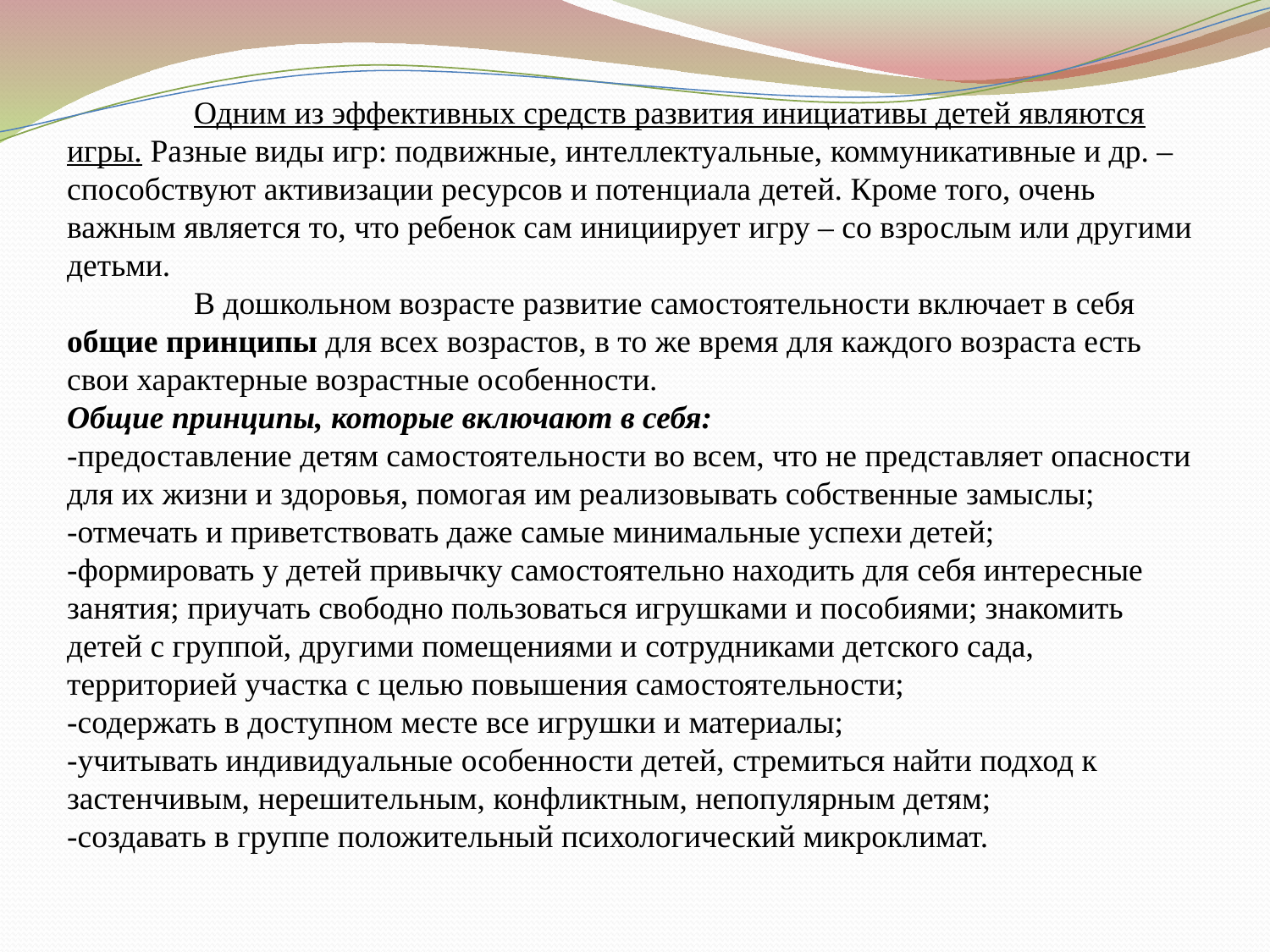

Одним из эффективных средств развития инициативы детей являются игры. Разные виды игр: подвижные, интеллектуальные, коммуникативные и др. – способствуют активизации ресурсов и потенциала детей. Кроме того, очень важным является то, что ребенок сам инициирует игру – со взрослым или другими детьми.
	В дошкольном возрасте развитие самостоятельности включает в себя общие принципы для всех возрастов, в то же время для каждого возраста есть свои характерные возрастные особенности.
Общие принципы, которые включают в себя:
-предоставление детям самостоятельности во всем, что не представляет опасности для их жизни и здоровья, помогая им реализовывать собственные замыслы;
-отмечать и приветствовать даже самые минимальные успехи детей;
-формировать у детей привычку самостоятельно находить для себя интересные занятия; приучать свободно пользоваться игрушками и пособиями; знакомить детей с группой, другими помещениями и сотрудниками детского сада, территорией участка с целью повышения самостоятельности;
-содержать в доступном месте все игрушки и материалы;
-учитывать индивидуальные особенности детей, стремиться найти подход к застенчивым, нерешительным, конфликтным, непопулярным детям;
-создавать в группе положительный психологический микроклимат.